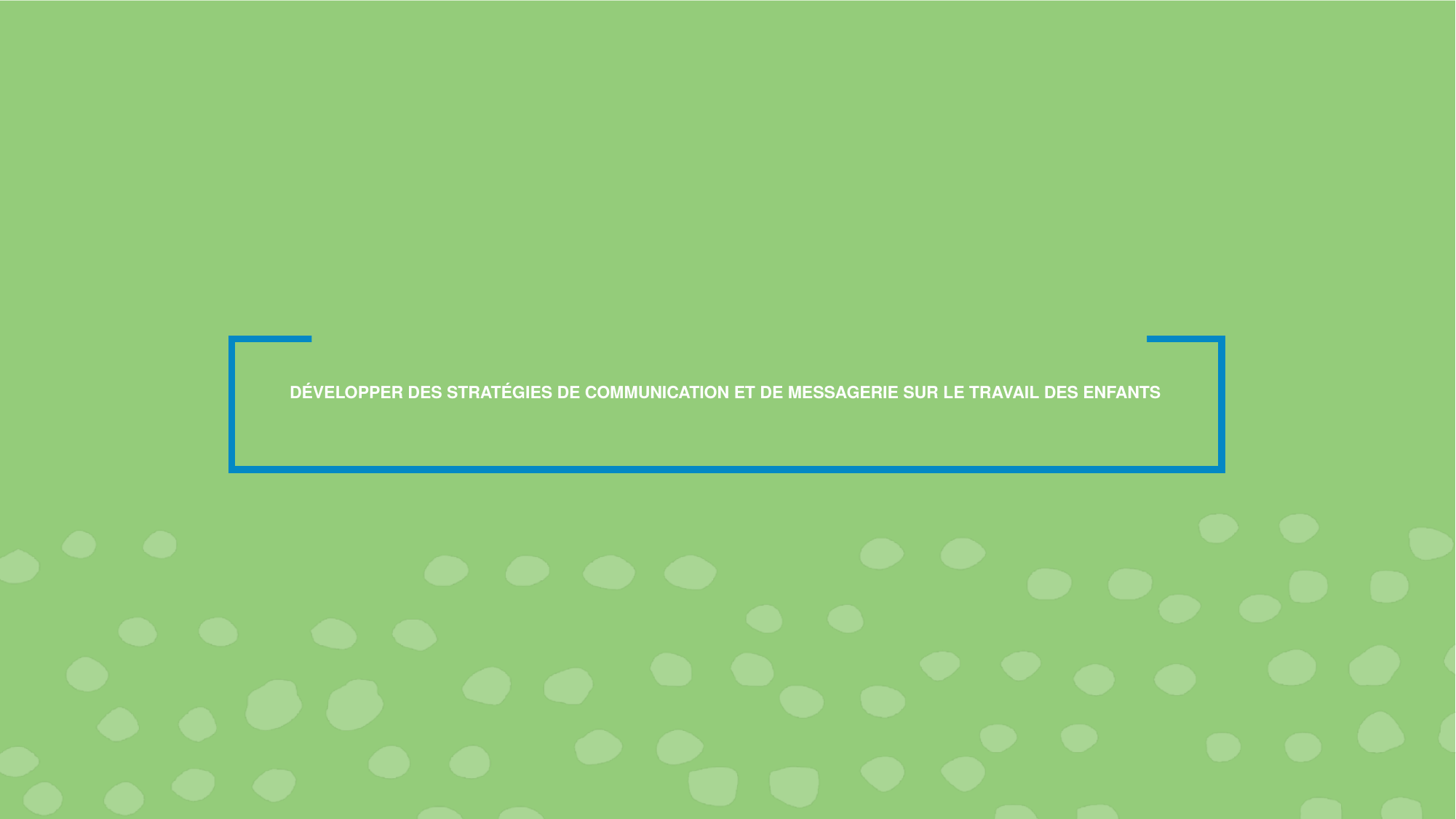

# DÉVELOPPER DES STRATÉGIES DE COMMUNICATION ET DE MESSAGERIE SUR LE TRAVAIL DES ENFANTS